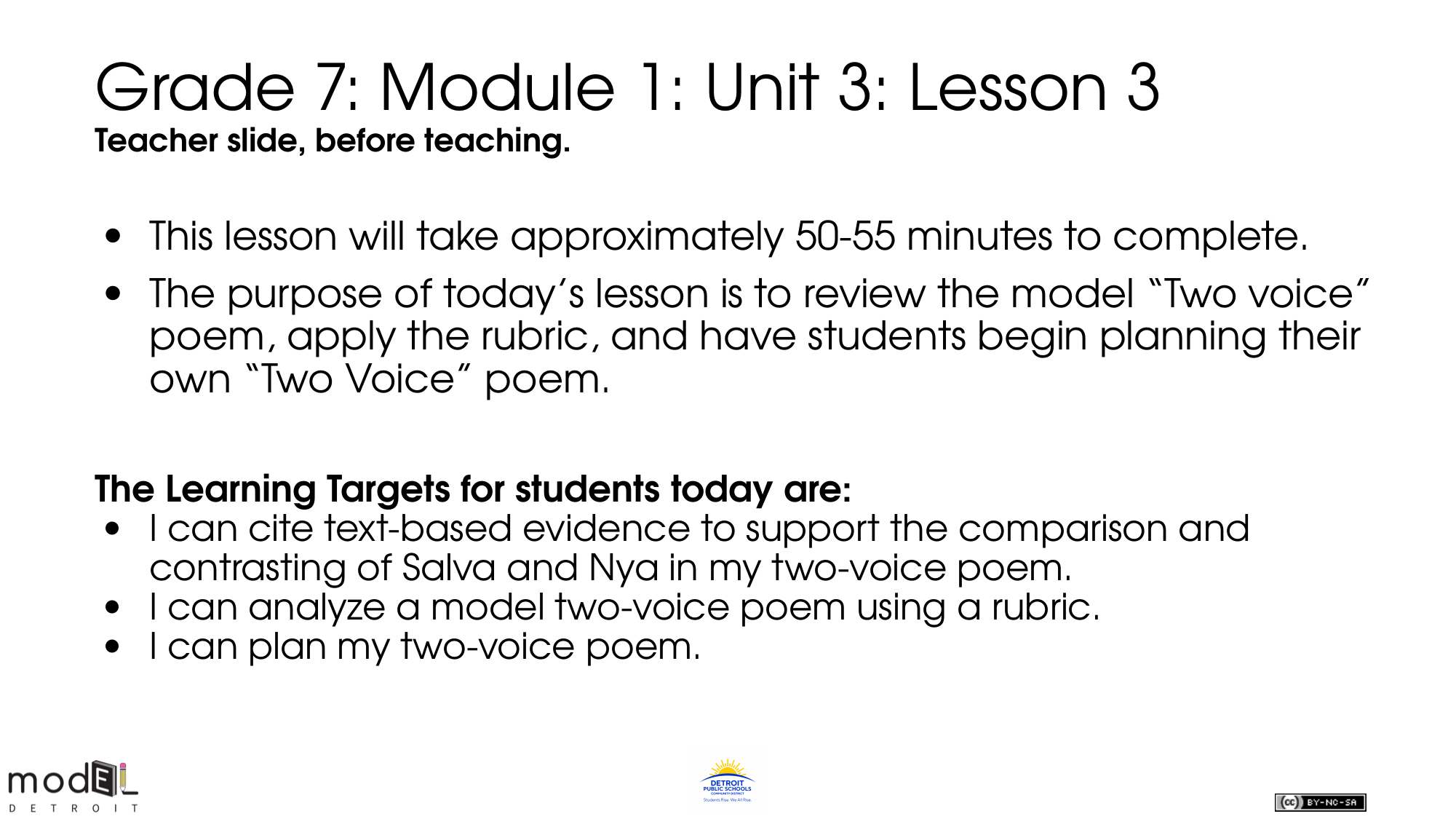

# Grade 7: Module 1: Unit 3: Lesson 3
Teacher slide, before teaching.
This lesson will take approximately 50-55 minutes to complete.
The purpose of today’s lesson is to review the model “Two voice” poem, apply the rubric, and have students begin planning their own “Two Voice” poem.

The Learning Targets for students today are:
I can cite text-based evidence to support the comparison and contrasting of Salva and Nya in my two-voice poem.
I can analyze a model two-voice poem using a rubric.
I can plan my two-voice poem.